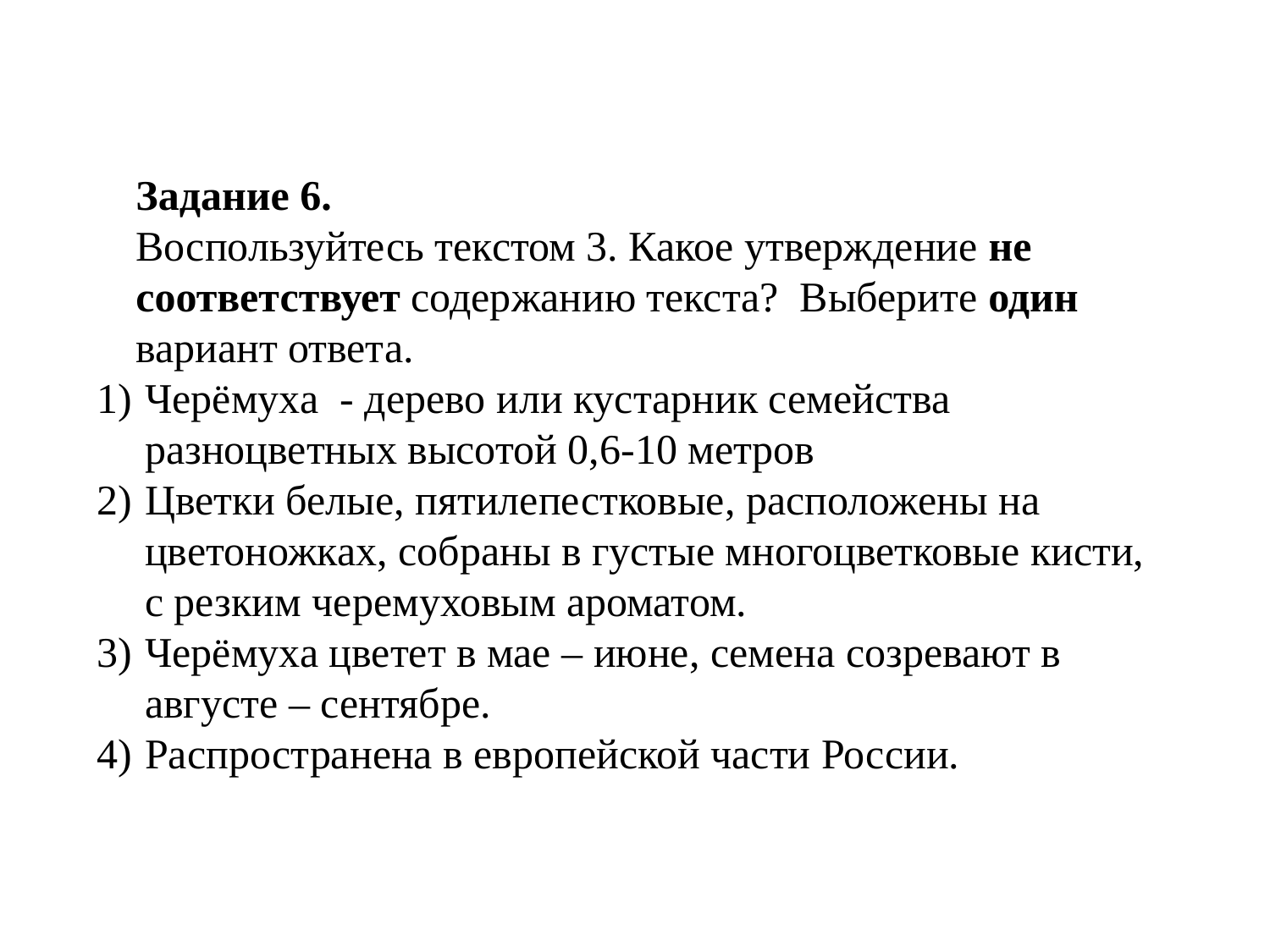

#
Задание 6.
Воспользуйтесь текстом 3. Какое утверждение не соответствует содержанию текста?  Выберите один вариант ответа.
Черёмуха  - дерево или кустарник семейства разноцветных высотой 0,6-10 метров
Цветки белые, пятилепестковые, расположены на цветоножках, собраны в густые многоцветковые кисти, с резким черемуховым ароматом.
Черёмуха цветет в мае – июне, семена созревают в августе – сентябре.
Распространена в европейской части России.